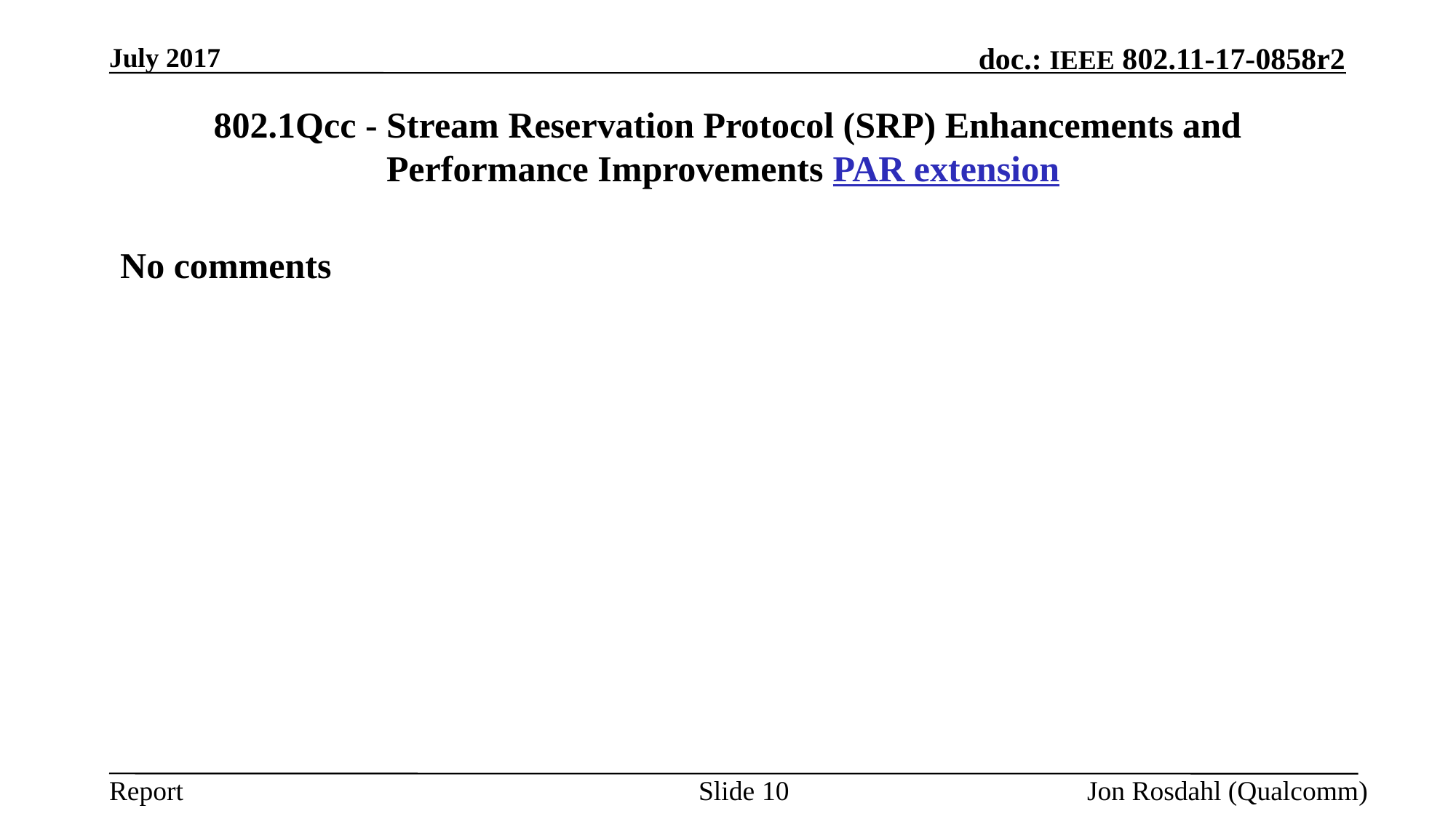

July 2017
# 802.1Qcc - Stream Reservation Protocol (SRP) Enhancements and Performance Improvements PAR extension
No comments
Slide 10
Jon Rosdahl (Qualcomm)